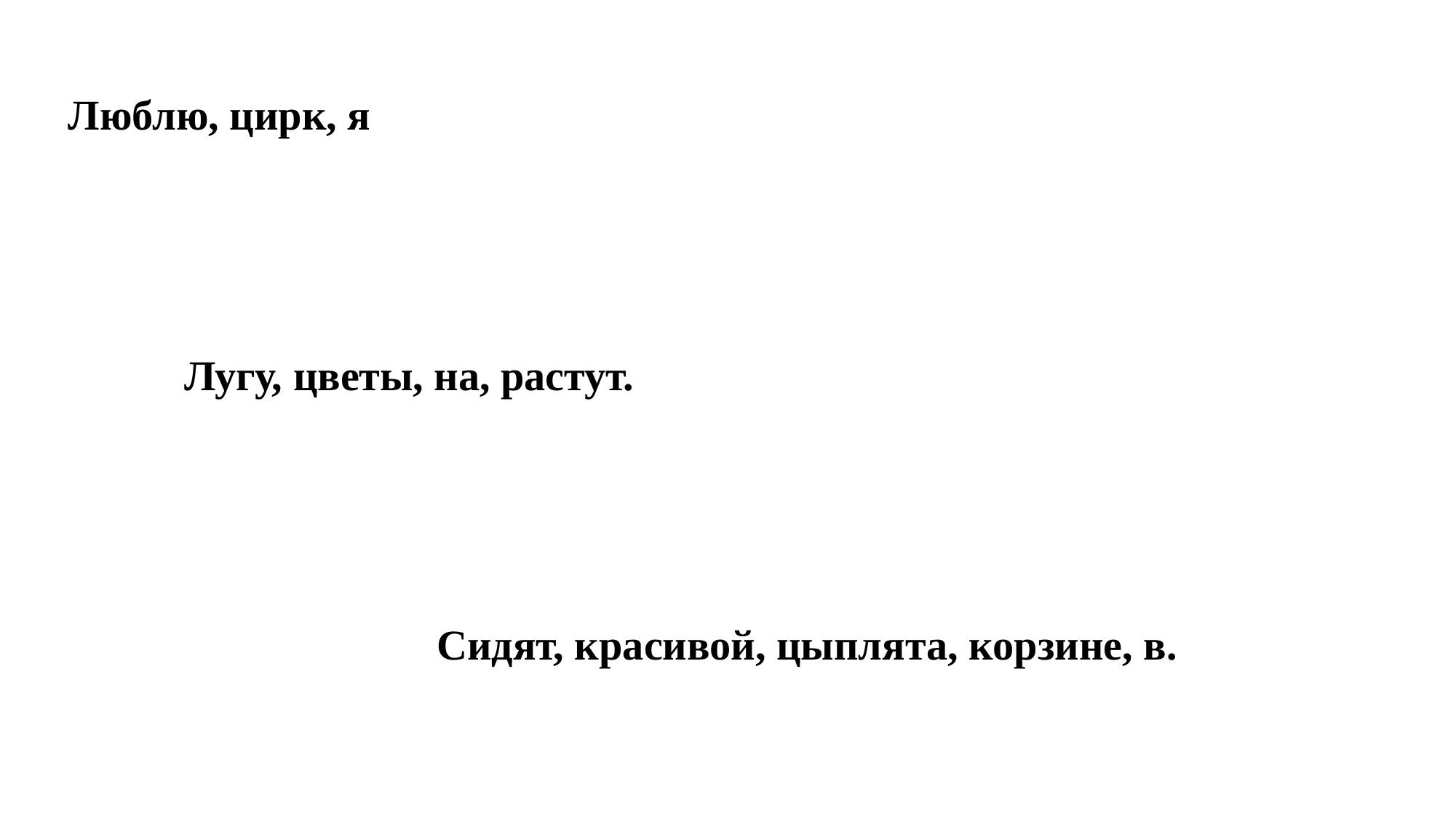

Люблю, цирк, я
Лугу, цветы, на, растут.
Сидят, красивой, цыплята, корзине, в.